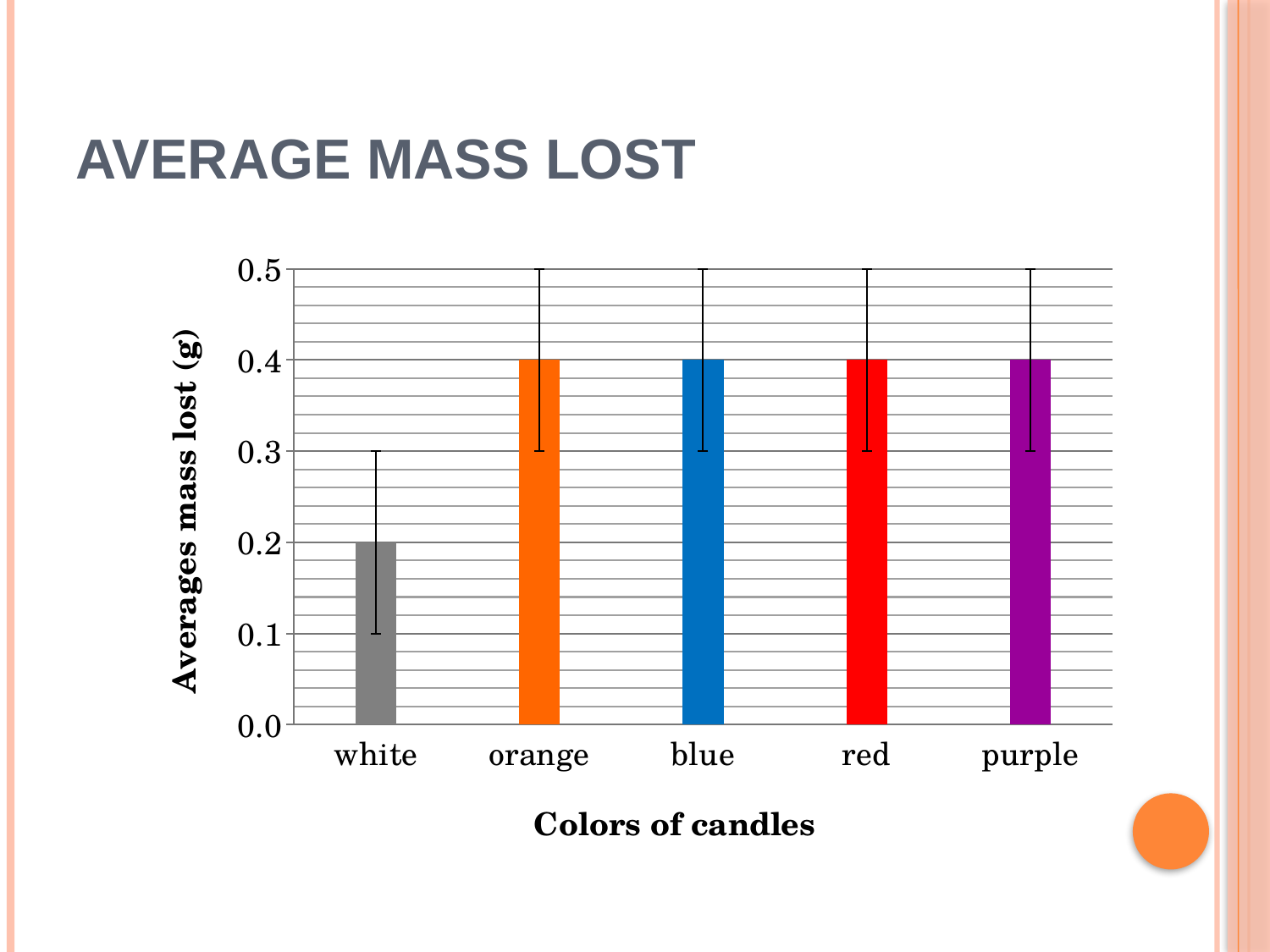

# Average Mass Lost

### Chart

| Category |  |
|---|---|
| white | 0.2 |
| orange | 0.4 |
| blue | 0.4 |
| red | 0.4 |
| purple | 0.4 |